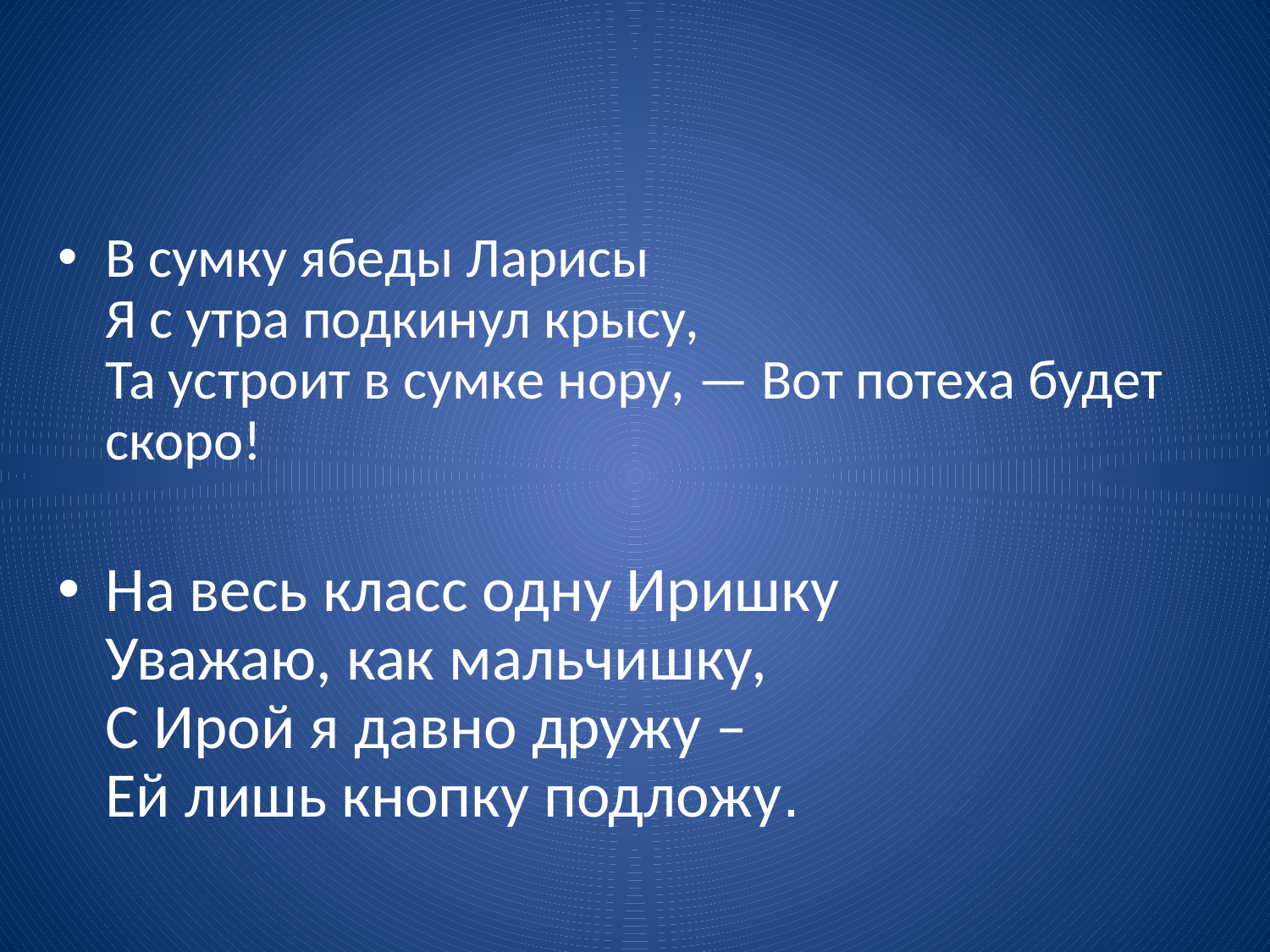

#
В сумку ябеды Ларисы
Я с утра подкинул крысу,
Та устроит в сумке нору, — Вот потеха будет скоро!

На весь класс одну Иришку
Уважаю, как мальчишку,
С Ирой я давно дружу –
Ей лишь кнопку подложу.